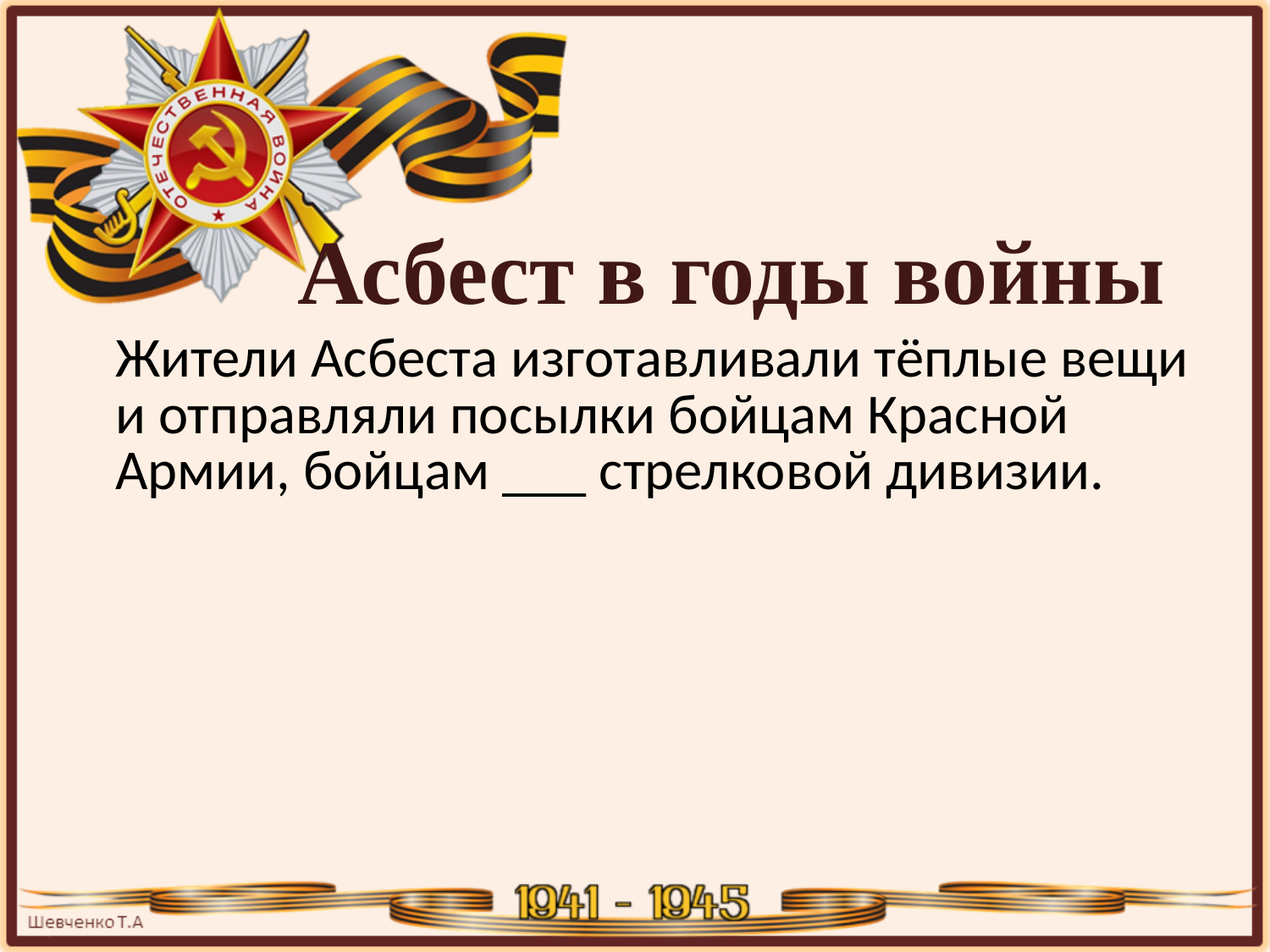

Асбест в годы войны
	Жители Асбеста изготавливали тёплые вещи и отправляли посылки бойцам Красной Армии, бойцам ___ стрелковой дивизии.